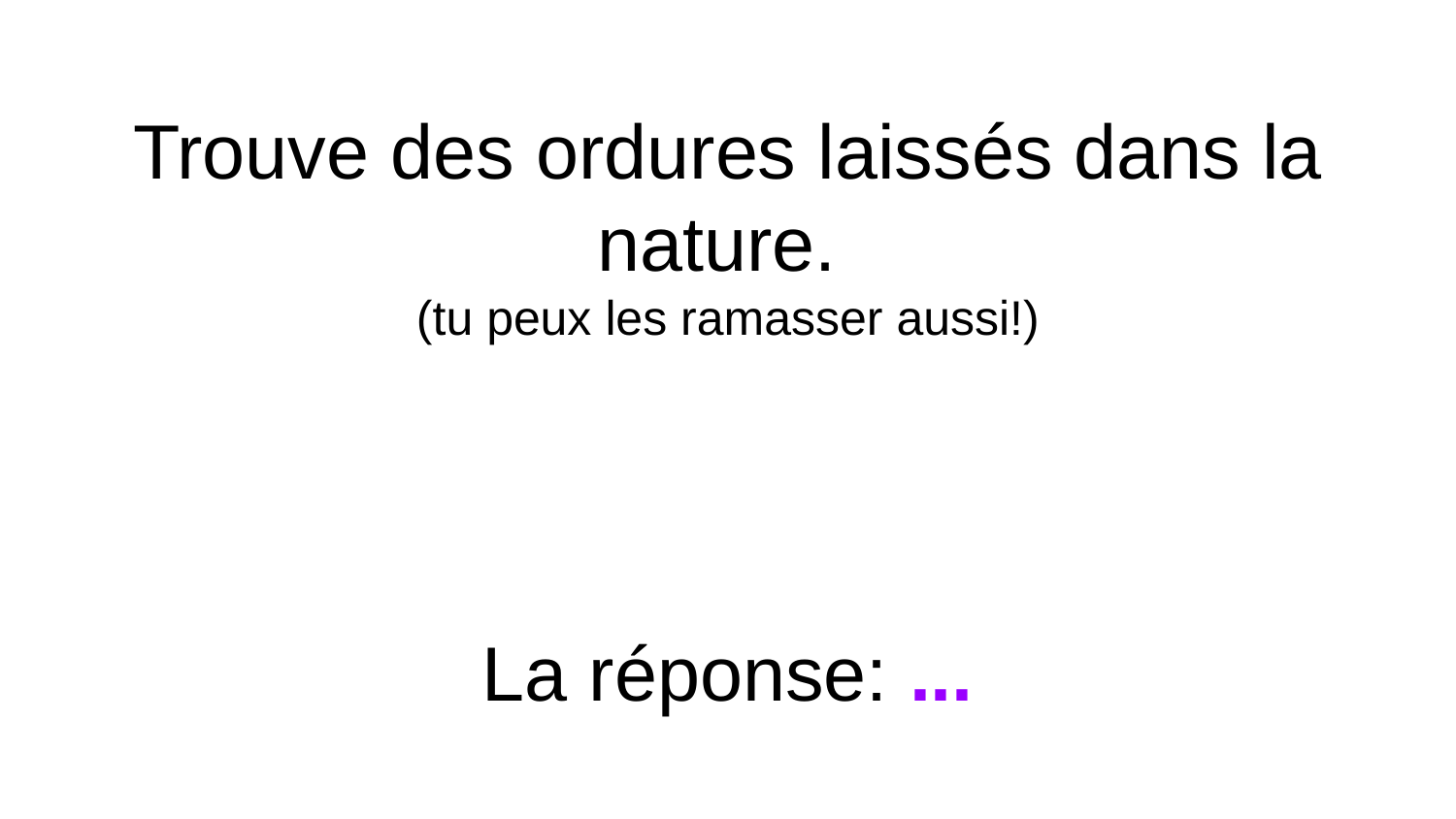

Trouve des ordures laissés dans la nature.
(tu peux les ramasser aussi!)
La réponse: ...